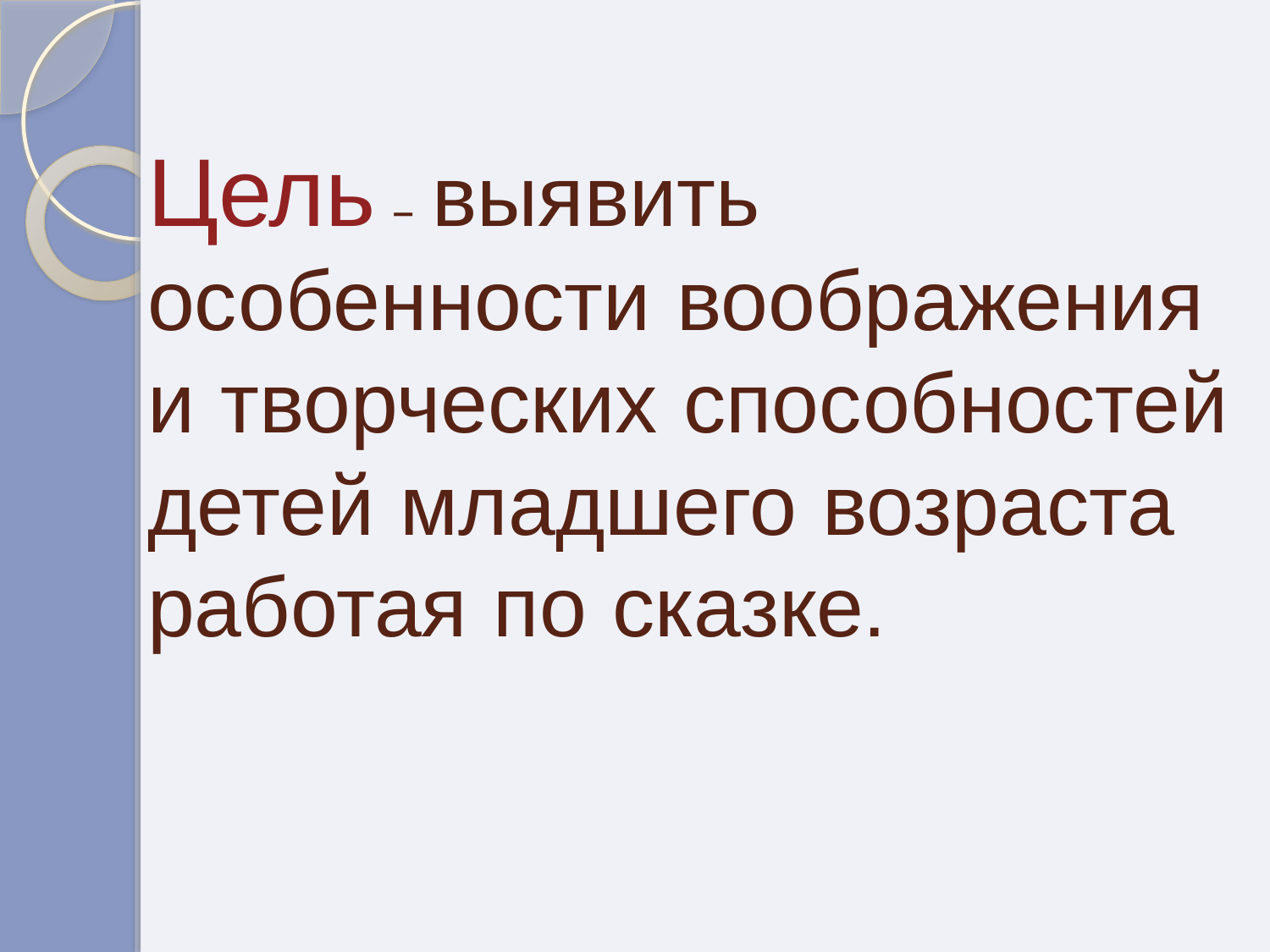

# Цель – выявить особенности воображения и творческих способностей детей младшего возраста работая по сказке.